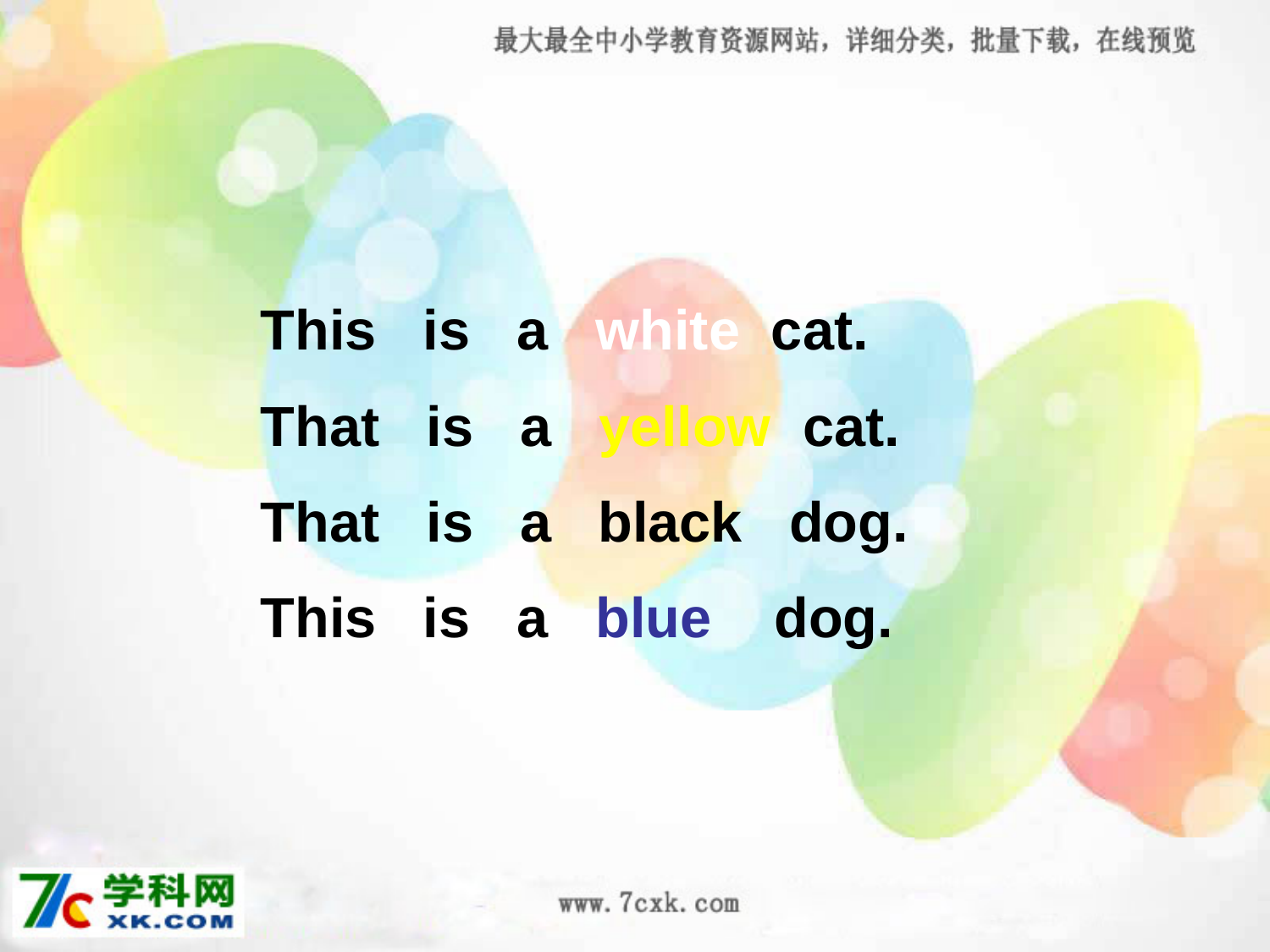

This   is   a   white  cat.
That   is   a   yellow  cat.
That   is   a   black   dog.
This   is   a   blue    dog.